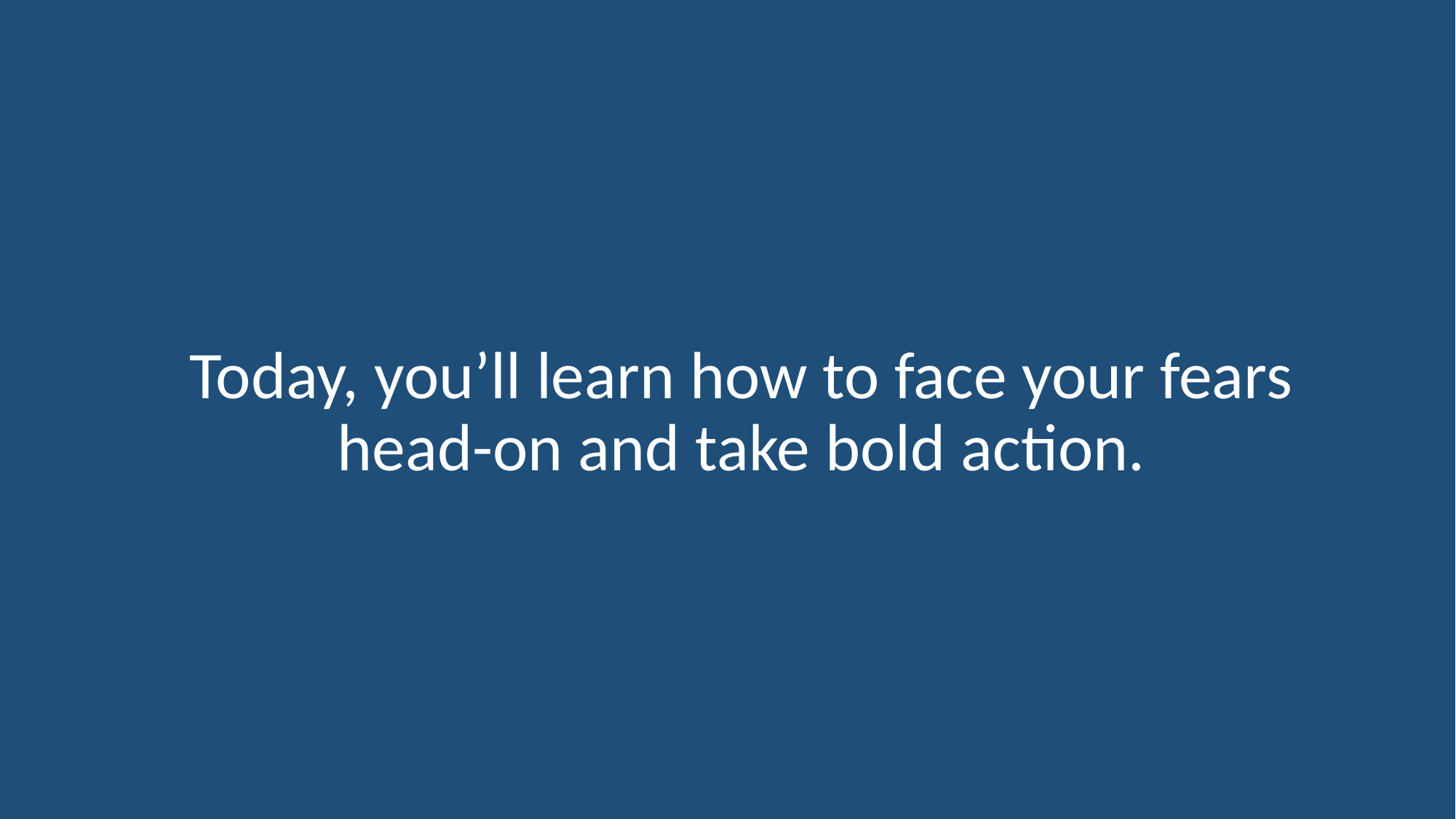

Today, you’ll learn how to face your fears head-on and take bold action.